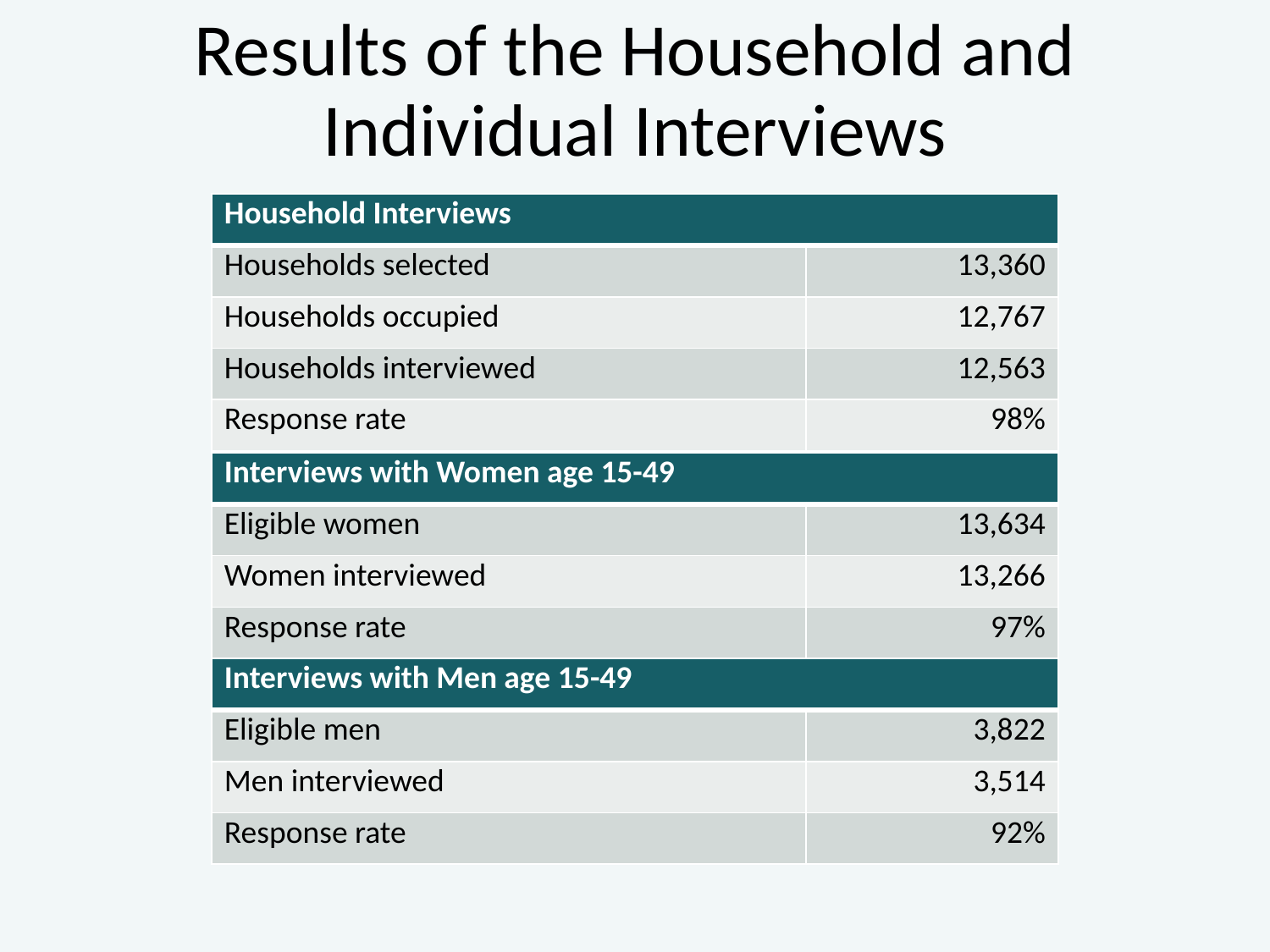

# Results of the Household and Individual Interviews
| Household Interviews |  |
| --- | --- |
| Households selected | 13,360 |
| Households occupied | 12,767 |
| Households interviewed | 12,563 |
| Response rate | 98% |
|  |  |
|  |  |
| Interviews with Women age 15-49 |  |
| --- | --- |
| Eligible women | 13,634 |
| Women interviewed | 13,266 |
| Response rate | 97% |
|  |  |
|  |  |
| Interviews with Men age 15-49 |  |
| --- | --- |
| Eligible men | 3,822 |
| Men interviewed | 3,514 |
| Response rate | 92% |